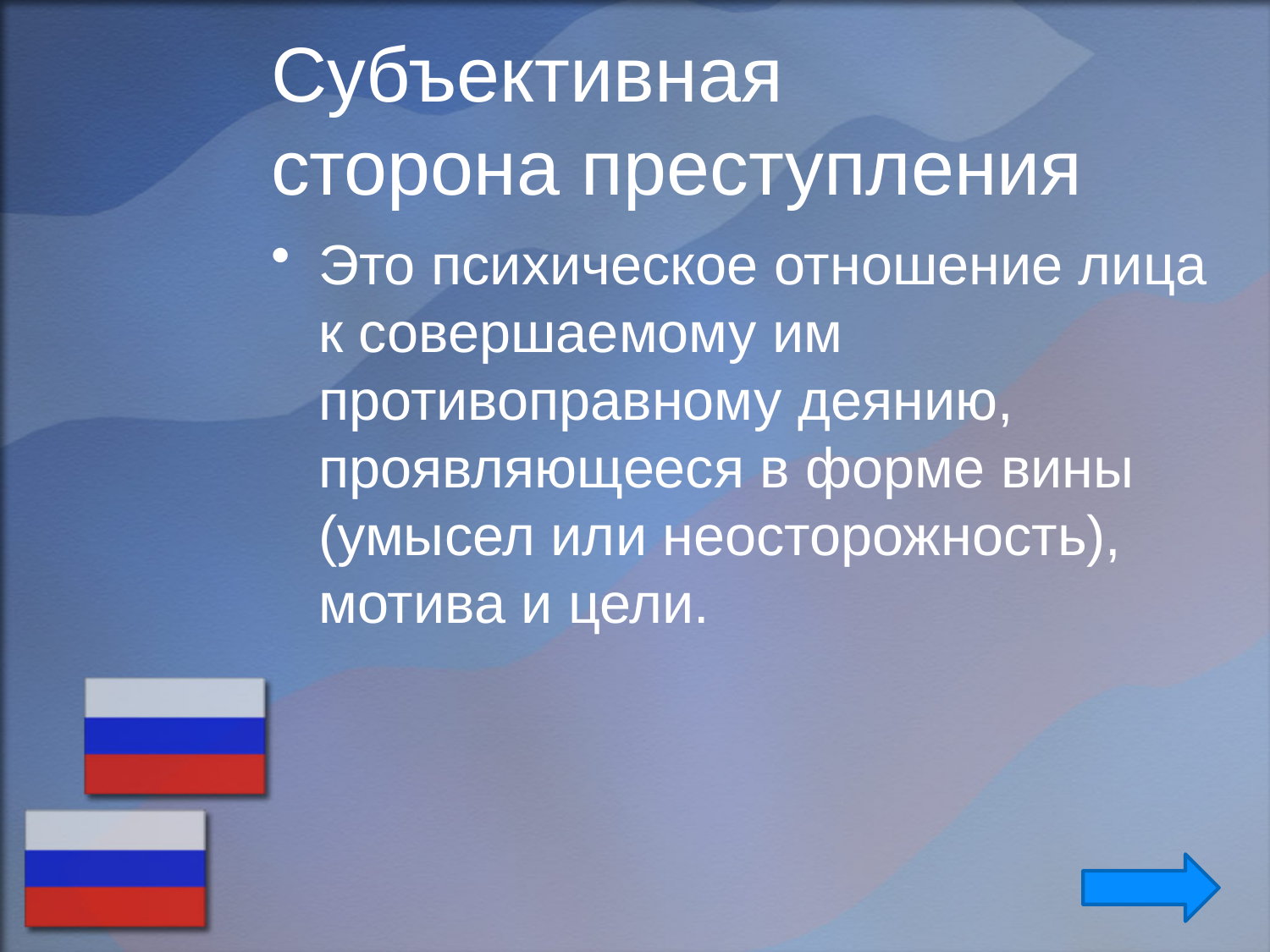

# Субъективная сторона преступления
Это психическое отношение лица к совершаемому им противоправному деянию, проявляющееся в форме вины (умысел или неосторожность), мотива и цели.